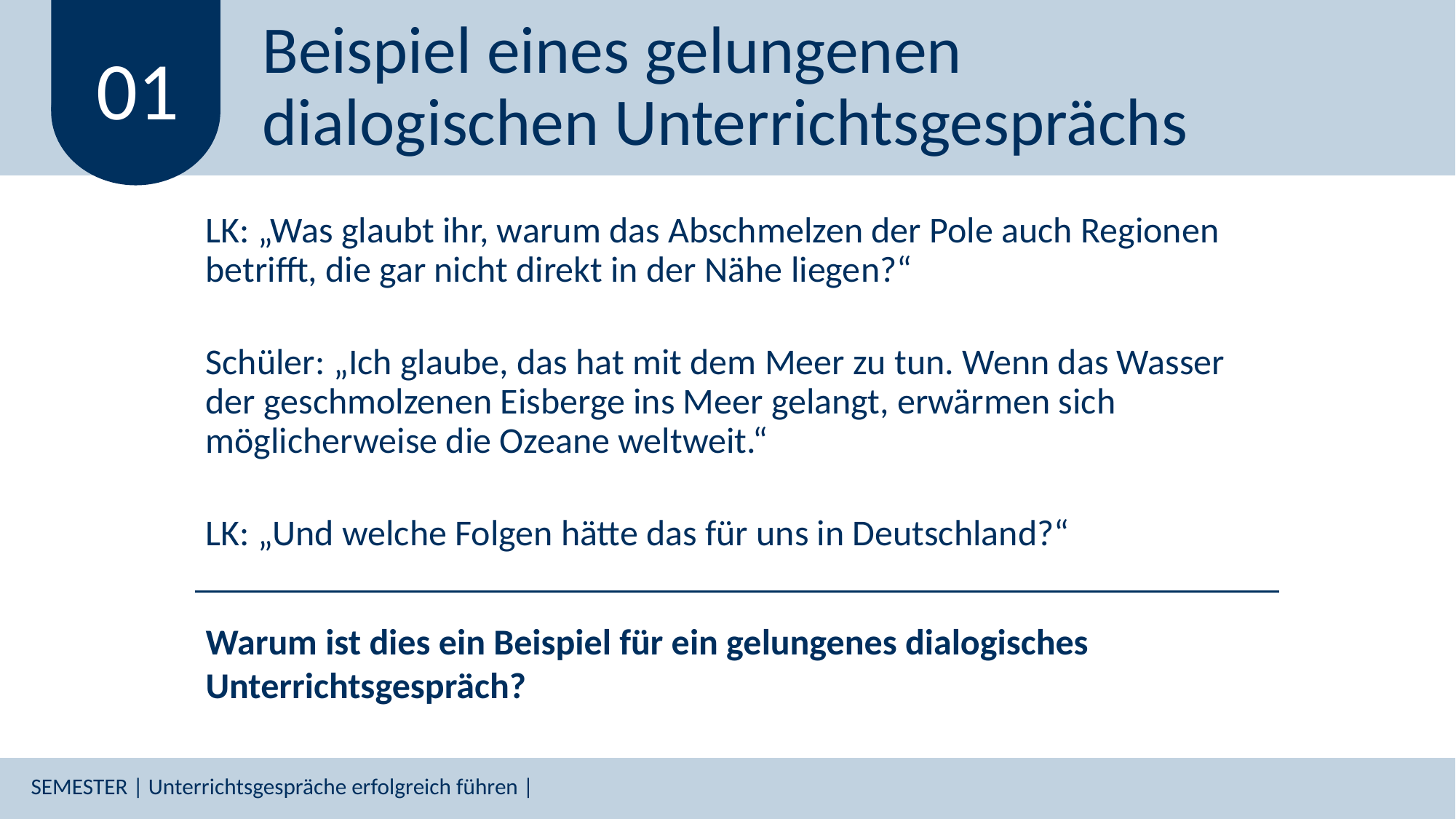

# Beispiel eines gelungenen dialogischen Unterrichtsgesprächs
01
LK: „Was glaubt ihr, warum das Abschmelzen der Pole auch Regionen betrifft, die gar nicht direkt in der Nähe liegen?“

Schüler: „Ich glaube, das hat mit dem Meer zu tun. Wenn das Wasser der geschmolzenen Eisberge ins Meer gelangt, erwärmen sich möglicherweise die Ozeane weltweit.“

LK: „Und welche Folgen hätte das für uns in Deutschland?“
Warum ist dies ein Beispiel für ein gelungenes dialogisches Unterrichtsgespräch?
SEMESTER | Unterrichtsgespräche erfolgreich führen |